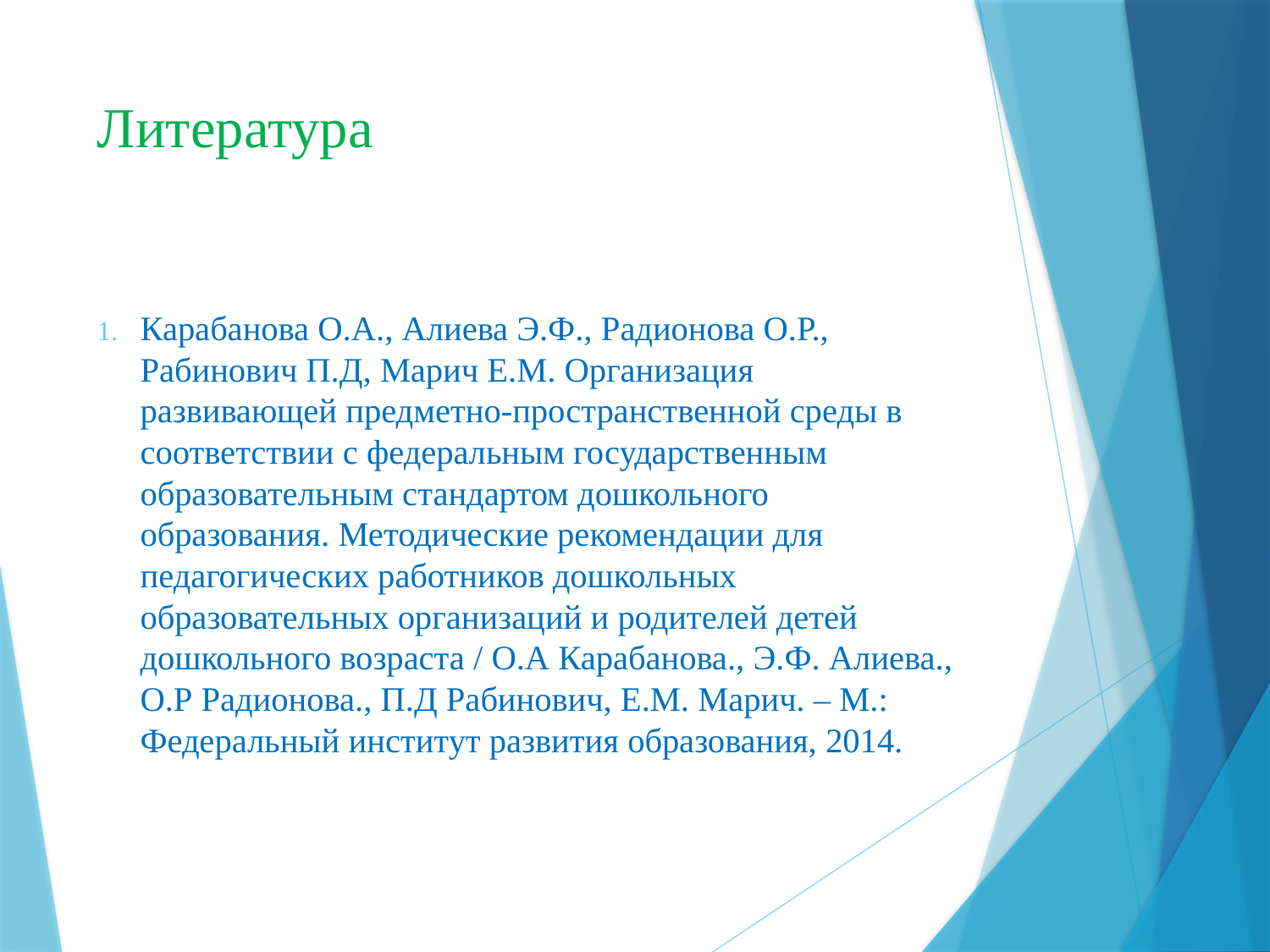

# Литература
Карабанова О.А., Алиева Э.Ф., Радионова О.Р., Рабинович П.Д, Марич Е.М. Организация развивающей предметно-пространственной среды в соответствии с федеральным государственным образовательным стандартом дошкольного образования. Методические рекомендации для педагогических работников дошкольных образовательных организаций и родителей детей дошкольного возраста / О.А Карабанова., Э.Ф. Алиева., О.Р Радионова., П.Д Рабинович, Е.М. Марич. – М.: Федеральный институт развития образования, 2014.